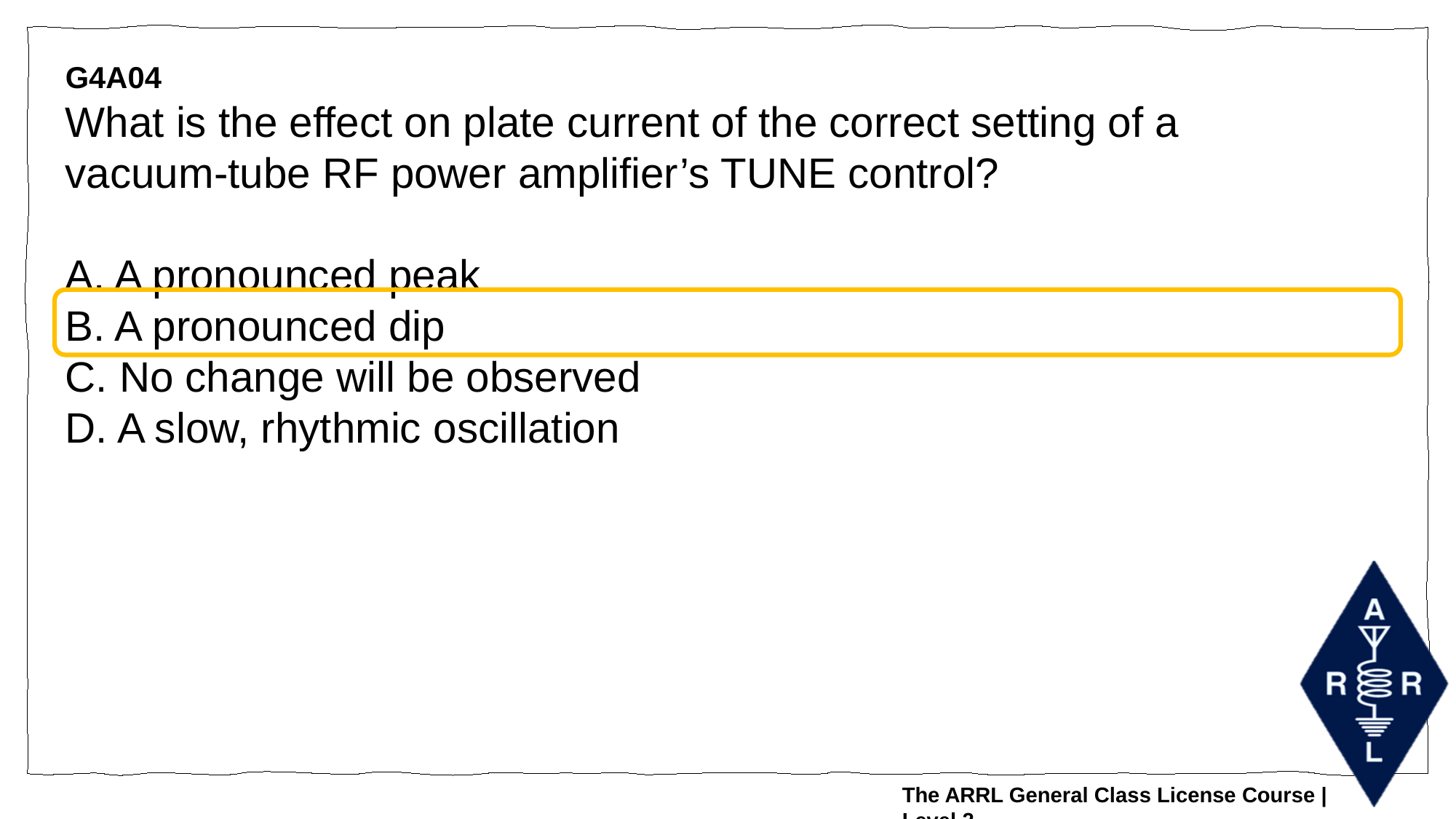

G4A04
What is the effect on plate current of the correct setting of a vacuum-tube RF power amplifier’s TUNE control?

A. A pronounced peak
B. A pronounced dip
C. No change will be observed
D. A slow, rhythmic oscillation